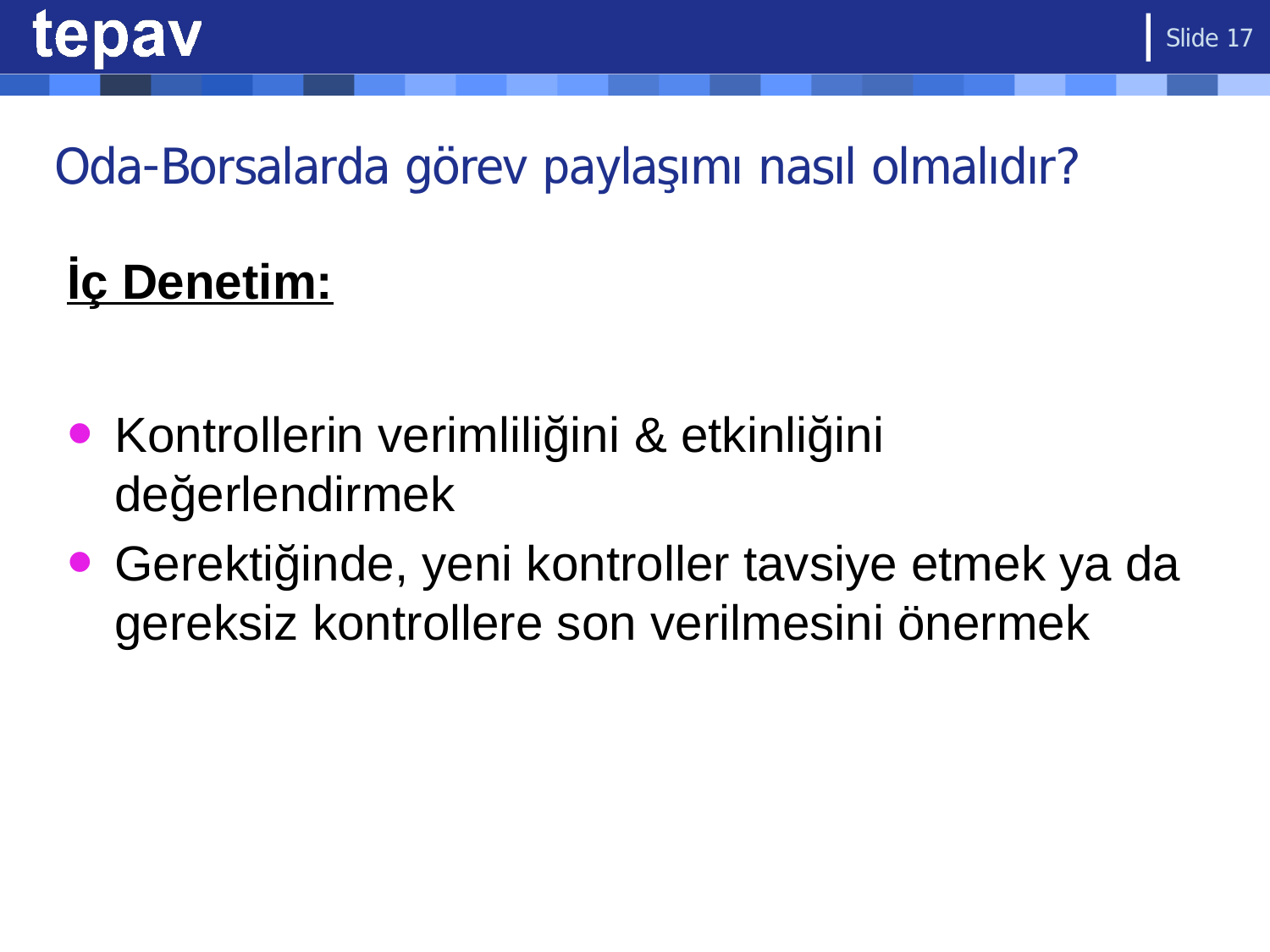

Slide 17
# Oda-Borsalarda görev paylaşımı nasıl olmalıdır?
İç Denetim:

Kontrollerin verimliliğini & etkinliğini değerlendirmek
Gerektiğinde, yeni kontroller tavsiye etmek ya da gereksiz kontrollere son verilmesini önermek